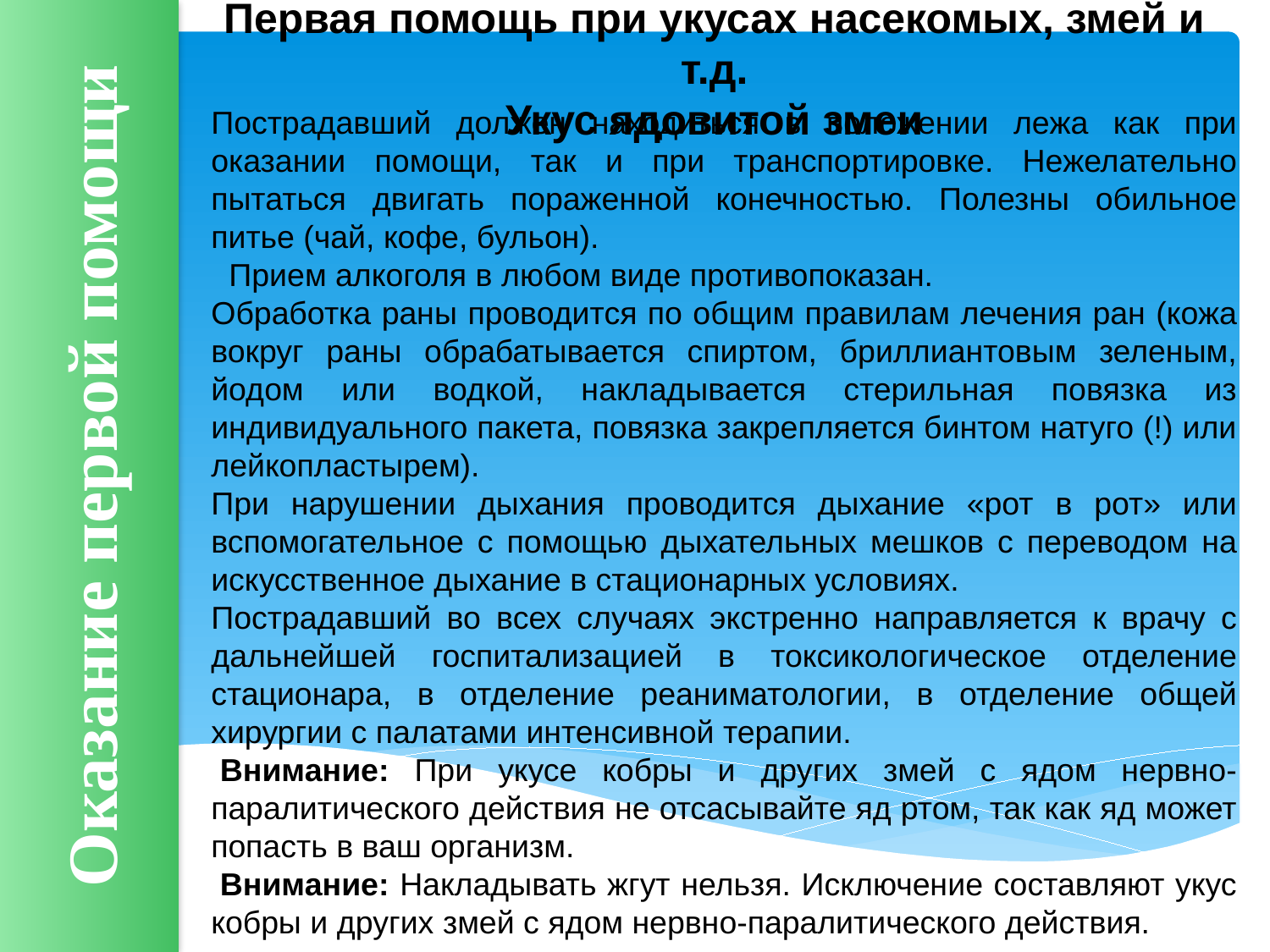

Первая помощь при укусах насекомых, змей и т.д.
Укус ядовитой змеи

Пострадавший должен находиться в положении лежа как при оказании помощи, так и при транспортировке. Нежелательно пытаться двигать пораженной конечностью. Полезны обильное питье (чай, кофе, бульон).
  Прием алкоголя в любом виде противопоказан.
Обработка раны проводится по общим правилам лечения ран (кожа вокруг раны обрабатывается спиртом, бриллиантовым зеленым, йодом или водкой, накладывается стерильная повязка из индивидуального пакета, повязка закрепляется бинтом натуго (!) или лейкопластырем).
При нарушении дыхания проводится дыхание «рот в рот» или вспомогательное с помощью дыхательных мешков с переводом на искусственное дыхание в стационарных условиях.
Пострадавший во всех случаях экстренно направляется к врачу c дальнейшей госпитализацией в токсикологическое отделение стационара, в отделение реаниматологии, в отделение общей хирургии с палатами интенсивной терапии.
 Внимание: При укусе кобры и других змей с ядом нервно-паралитического действия не отсасывайте яд ртом, так как яд может попасть в ваш организм.
 Внимание: Накладывать жгут нельзя. Исключение составляют укус кобры и других змей с ядом нервно-паралитического действия.
Оказание первой помощи